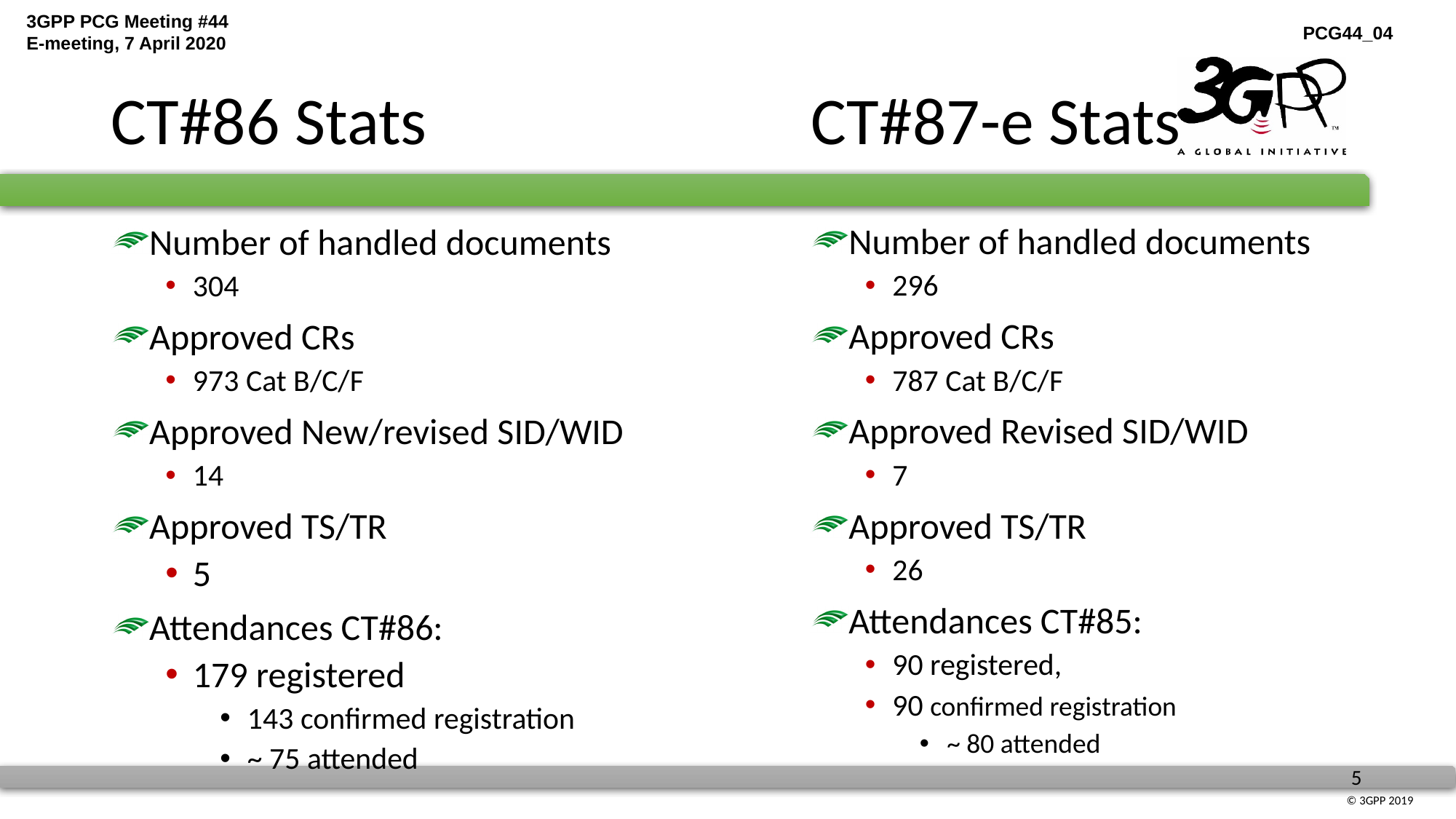

# CT#86 Stats				   CT#87-e Stats
Number of handled documents
296
Approved CRs
787 Cat B/C/F
Approved Revised SID/WID
7
Approved TS/TR
26
Attendances CT#85:
90 registered,
90 confirmed registration
~ 80 attended
Number of handled documents
304
Approved CRs
973 Cat B/C/F
Approved New/revised SID/WID
14
Approved TS/TR
5
Attendances CT#86:
179 registered
143 confirmed registration
~ 75 attended